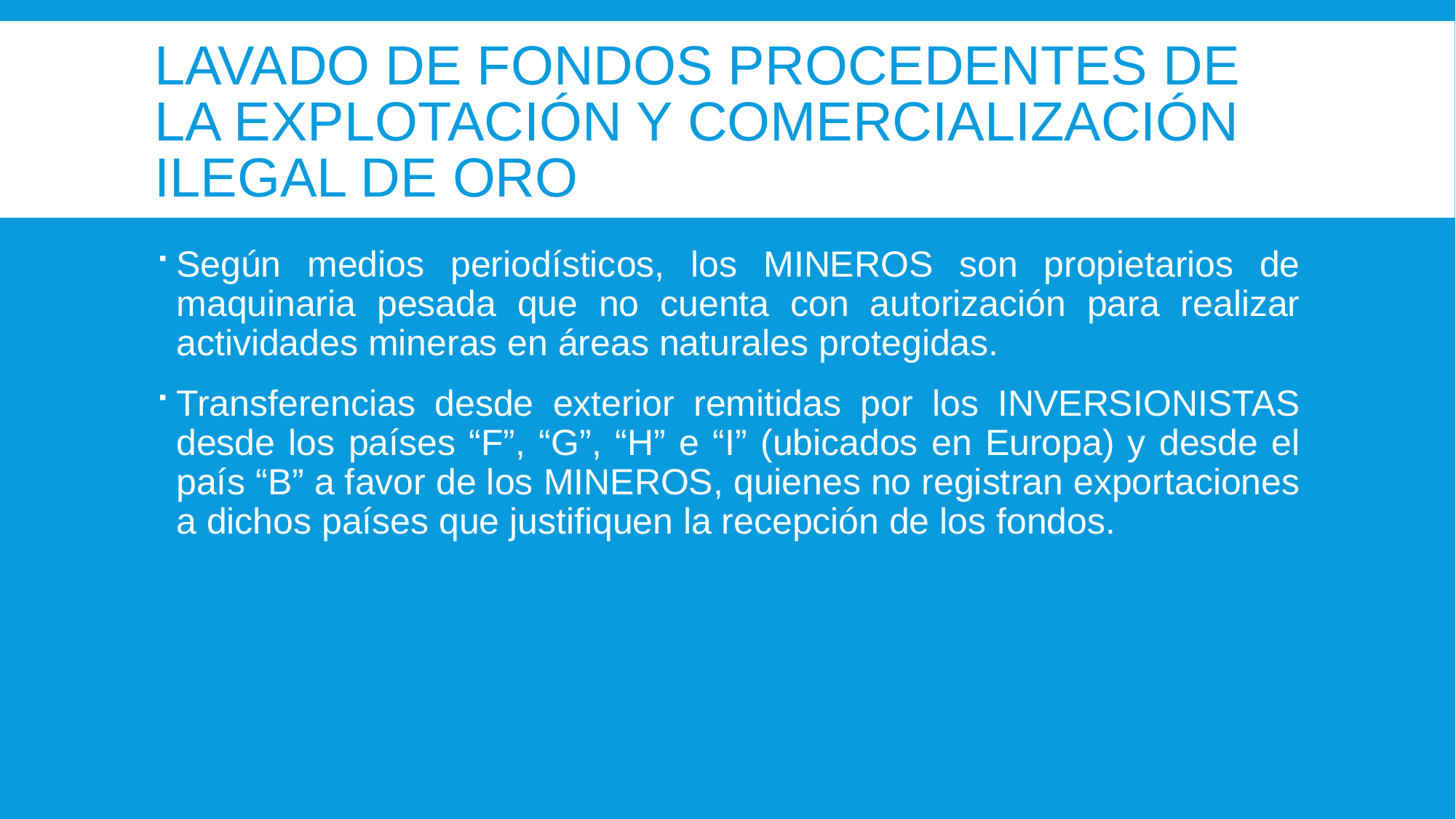

# Lavado de fondos procedentes de la explotación y comercialización ilegal de oro
Según medios periodísticos, los MINEROS son propietarios de maquinaria pesada que no cuenta con autorización para realizar actividades mineras en áreas naturales protegidas.
Transferencias desde exterior remitidas por los INVERSIONISTAS desde los países “F”, “G”, “H” e “I” (ubicados en Europa) y desde el país “B” a favor de los MINEROS, quienes no registran exportaciones a dichos países que justifiquen la recepción de los fondos.